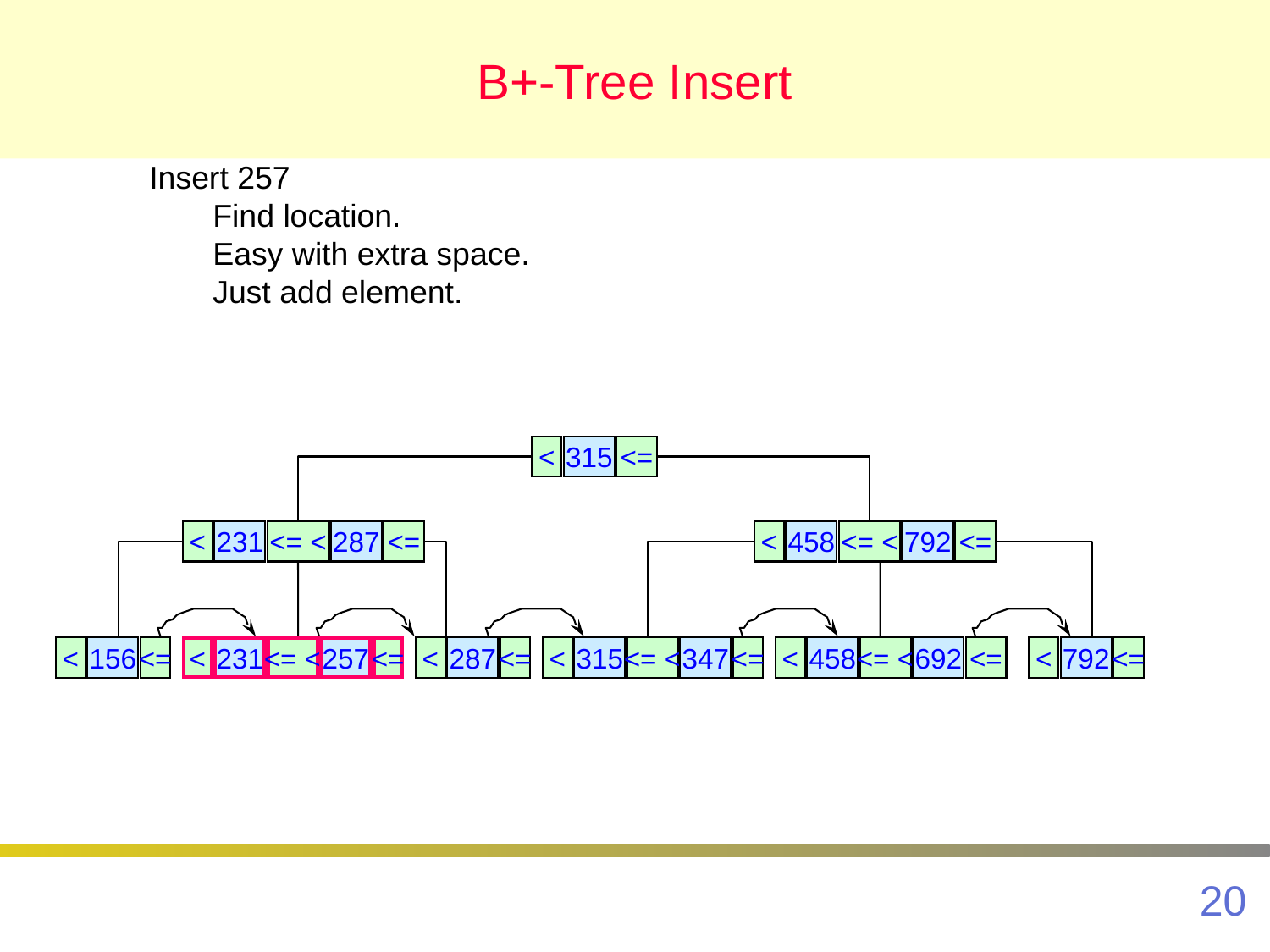

# B+-Tree Insert
Insert 257
Find location.
Easy with extra space.
Just add element.
<
315
<=

<
231
<= <
287
<=
<
458
<= <
792
<=

<
156
<=
<
287
<=
<
315
<= <
347
<=
<
458
<= <
692
<=
<
792
<=
<
231
<= <
257
<=
20